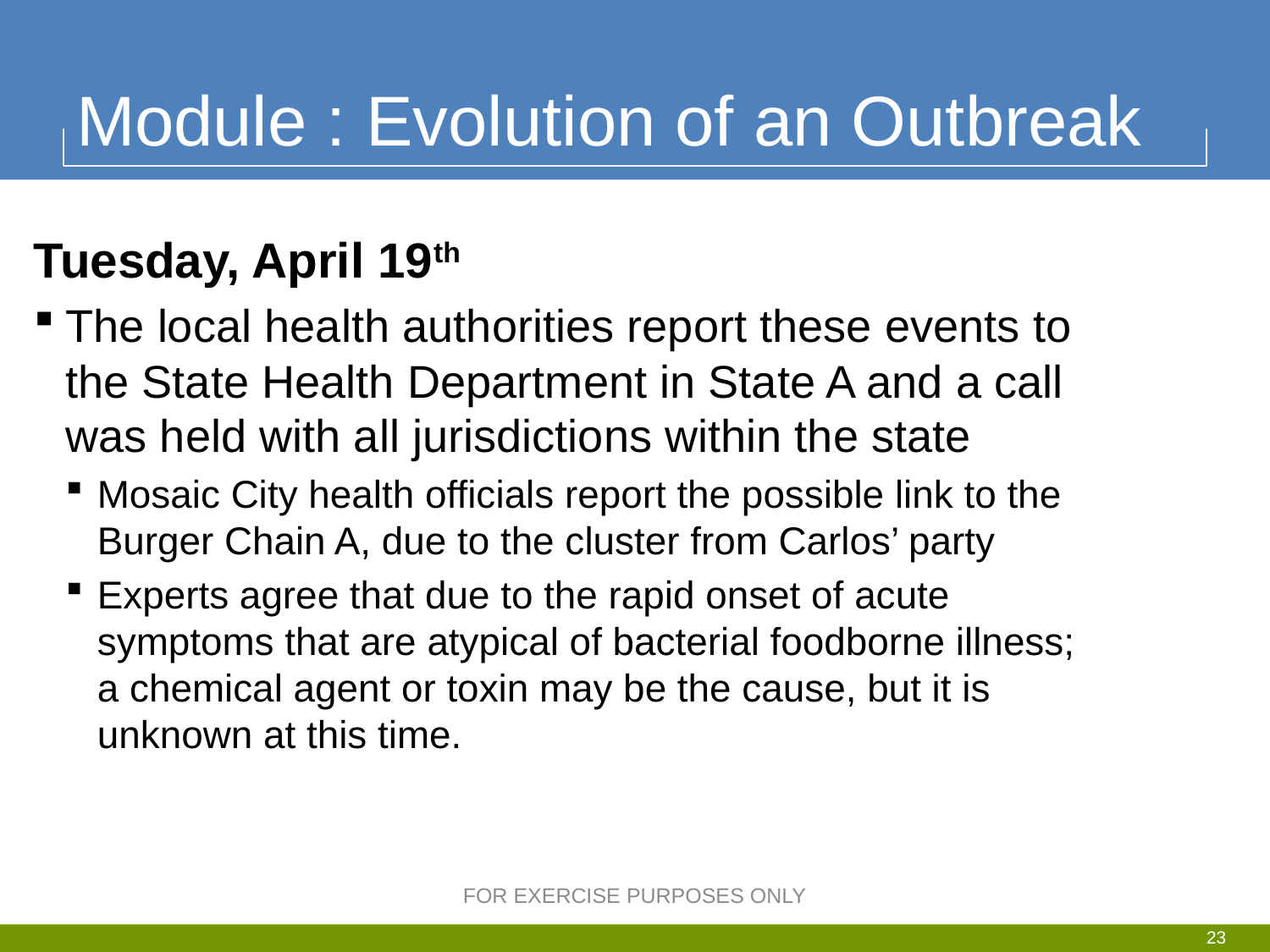

# Module : Evolution of an Outbreak
Tuesday, April 19th
The local health authorities report these events to the State Health Department in State A and a call was held with all jurisdictions within the state
Mosaic City health officials report the possible link to the Burger Chain A, due to the cluster from Carlos’ party
Experts agree that due to the rapid onset of acute symptoms that are atypical of bacterial foodborne illness; a chemical agent or toxin may be the cause, but it is unknown at this time.

FOR EXERCISE PURPOSES ONLY